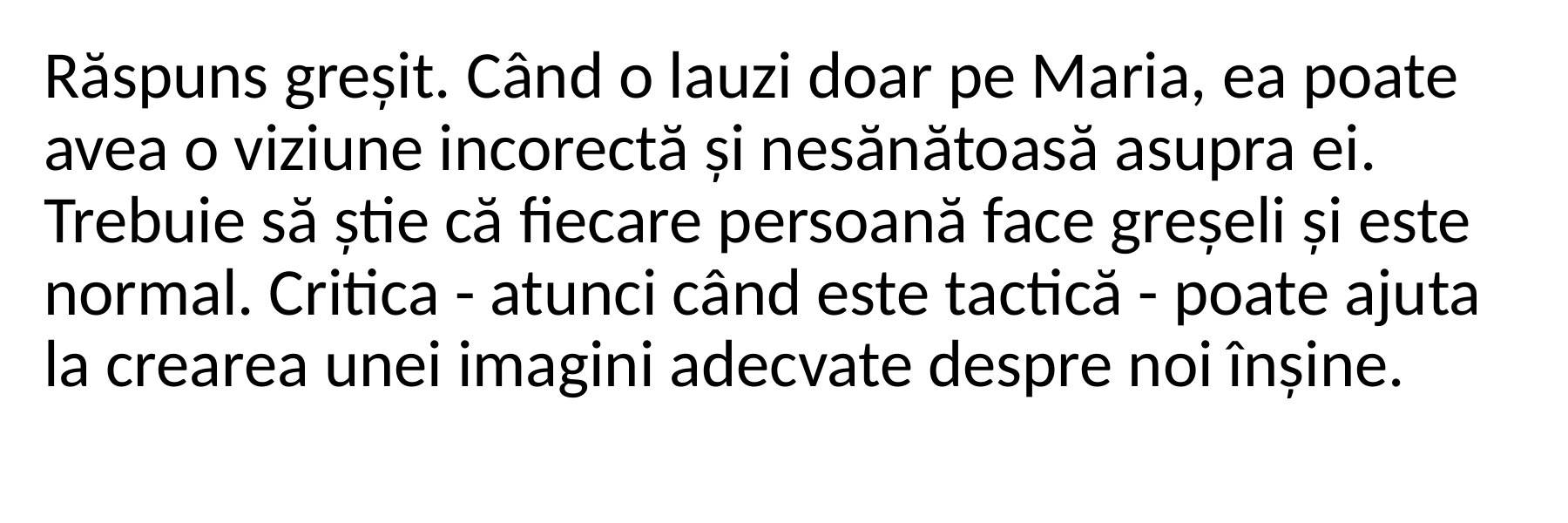

Răspuns greșit. Când o lauzi doar pe Maria, ea poate avea o viziune incorectă și nesănătoasă asupra ei. Trebuie să știe că fiecare persoană face greșeli și este normal. Critica - atunci când este tactică - poate ajuta la crearea unei imagini adecvate despre noi înșine.